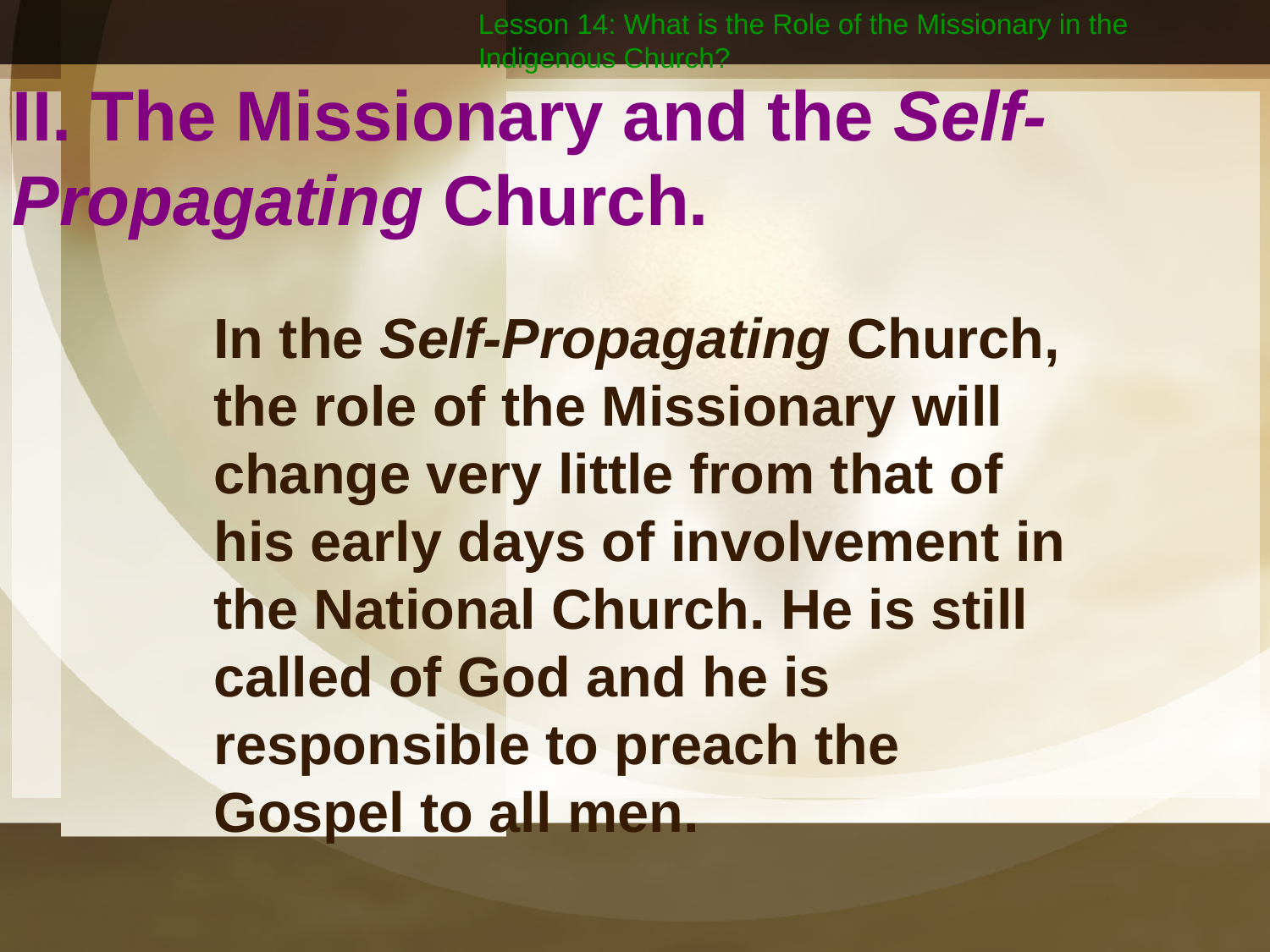

Lesson 14: What is the Role of the Missionary in the Indigenous Church?
II. The Missionary and the Self-Propagating Church.
In the Self-Propagating Church, the role of the Missionary will change very little from that of his early days of involvement in the National Church. He is still called of God and he is responsible to preach the Gospel to all men.